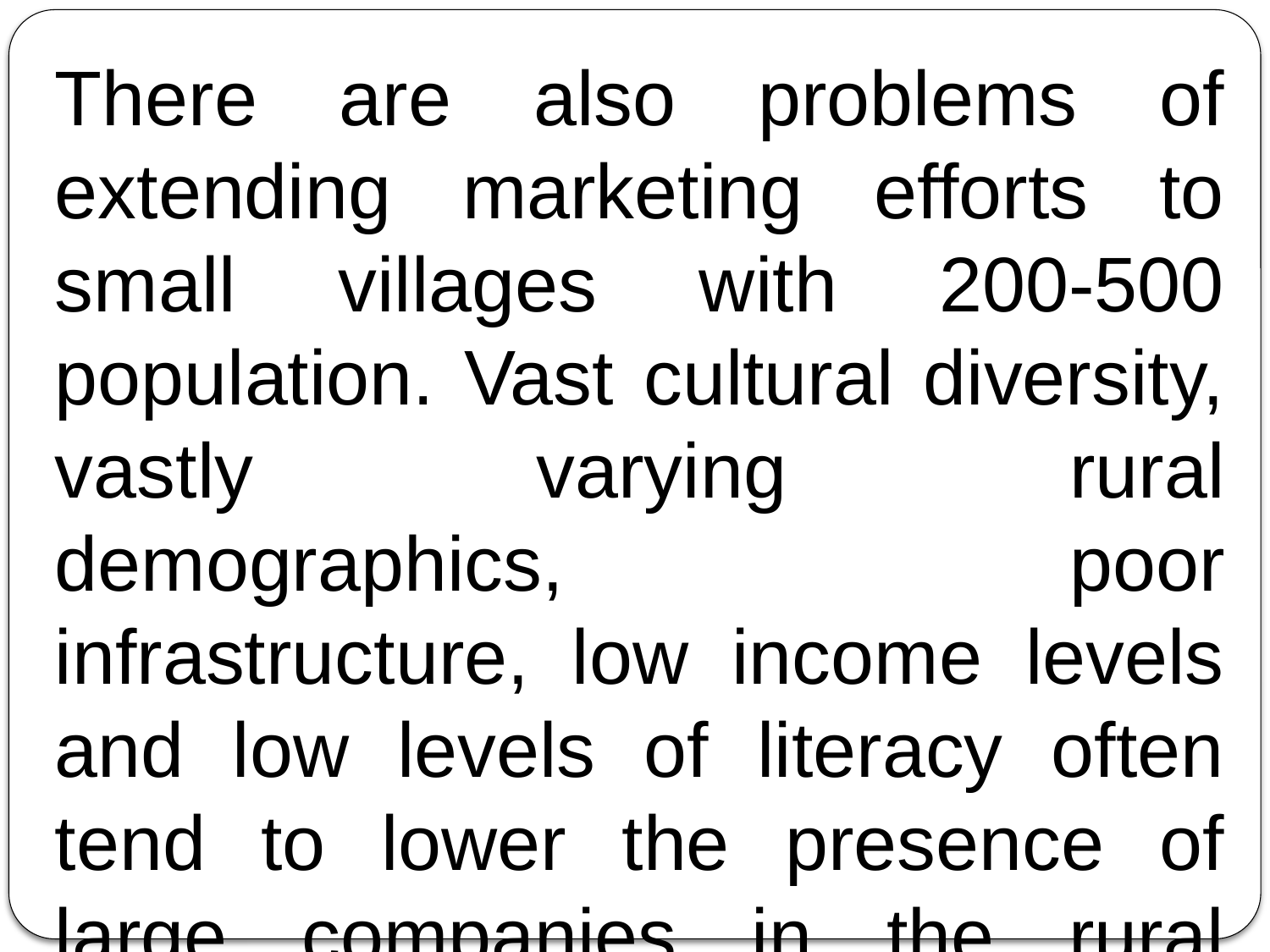

There are also problems of extending marketing efforts to small villages with 200-500 population. Vast cultural diversity, vastly varying rural demographics, poor infrastructure, low income levels and low levels of literacy often tend to lower the presence of large companies in the rural markets.